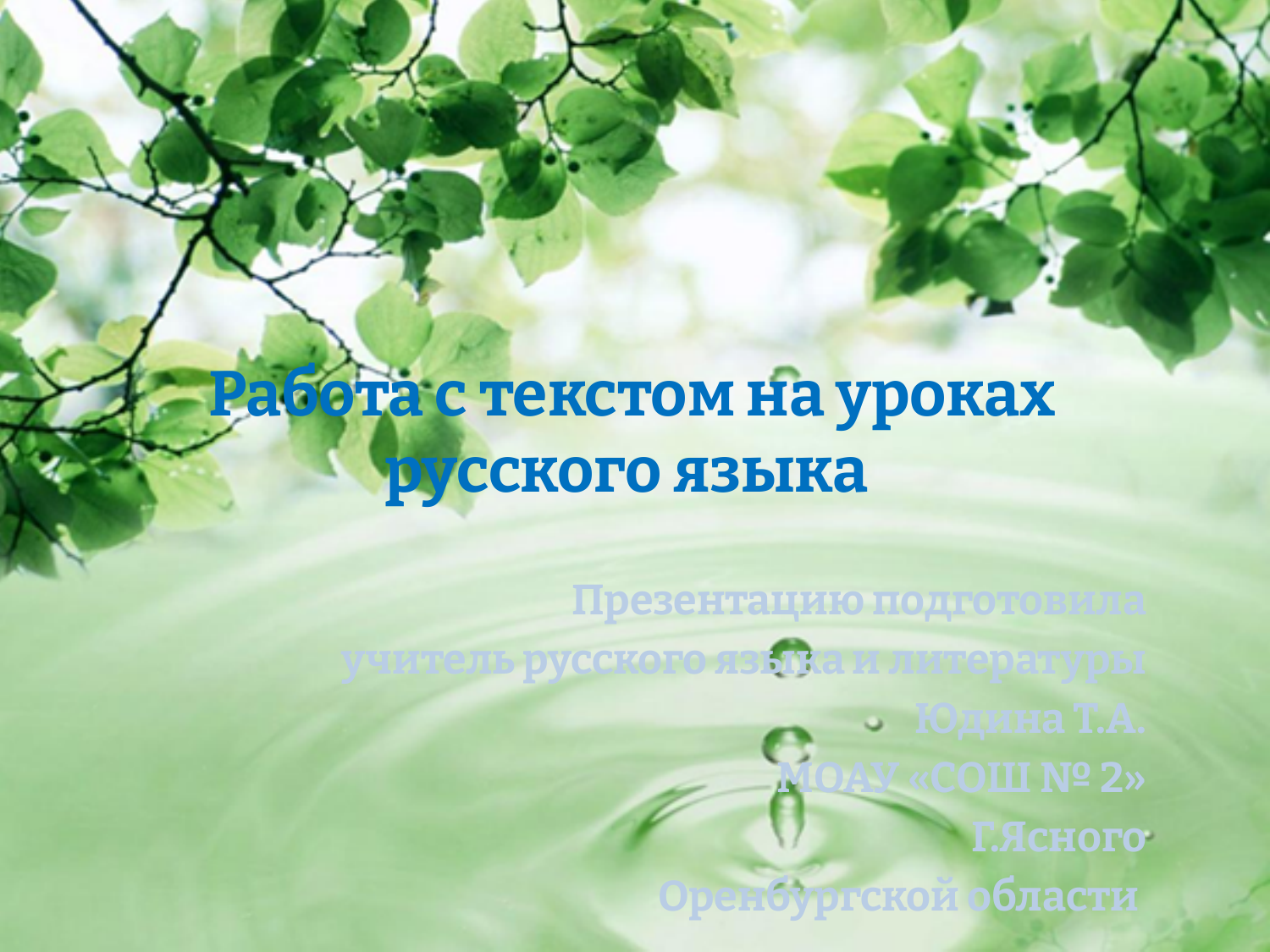

Работа с текстом на уроках русского языка

Презентацию подготовила
учитель русского языка и литературы
Юдина Т.А.
МОАУ «СОШ № 2»
Г.Ясного
Оренбургской области